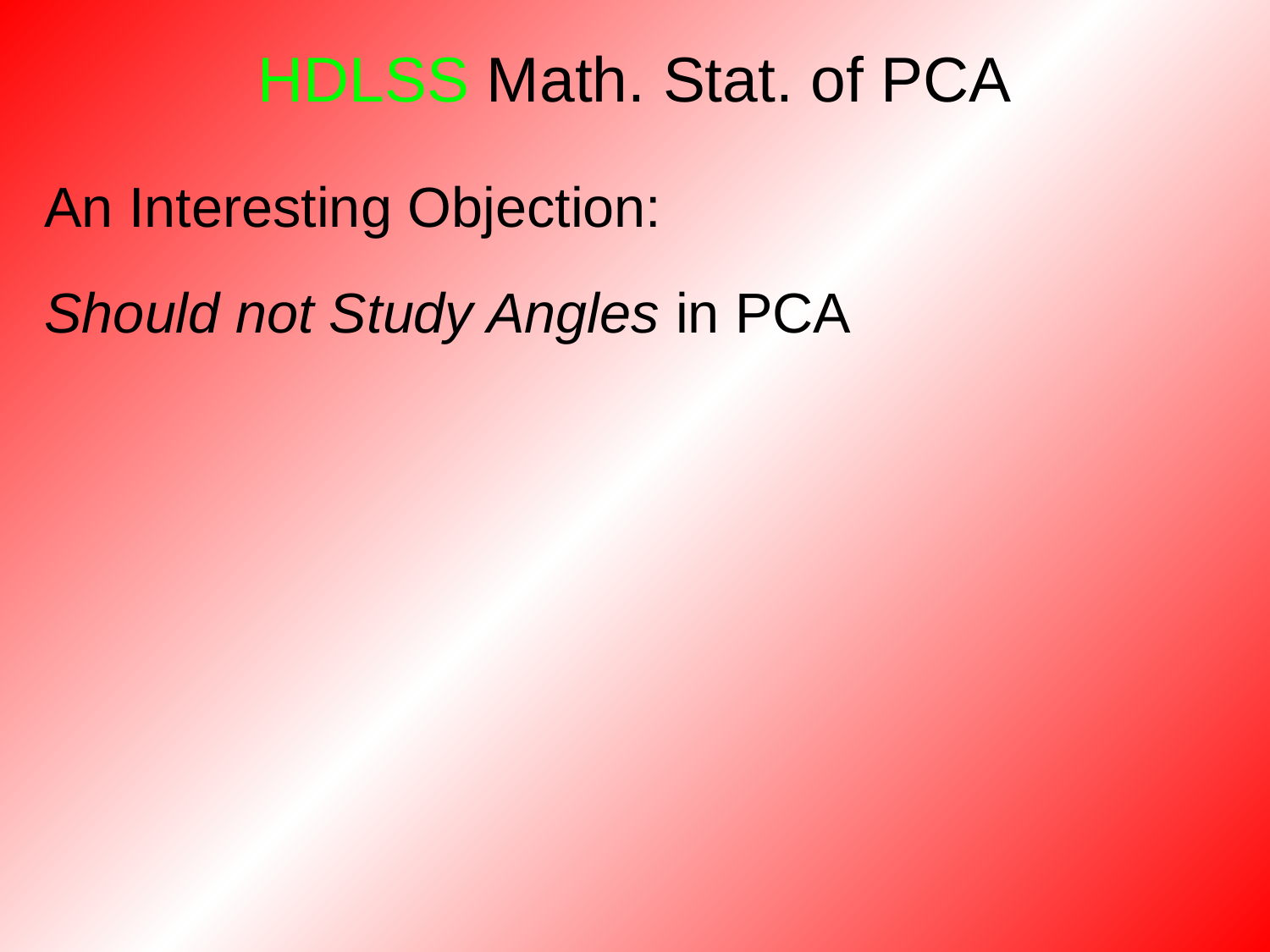

# HDLSS Math. Stat. of PCA
An Interesting Objection:
Should not Study Angles in PCA